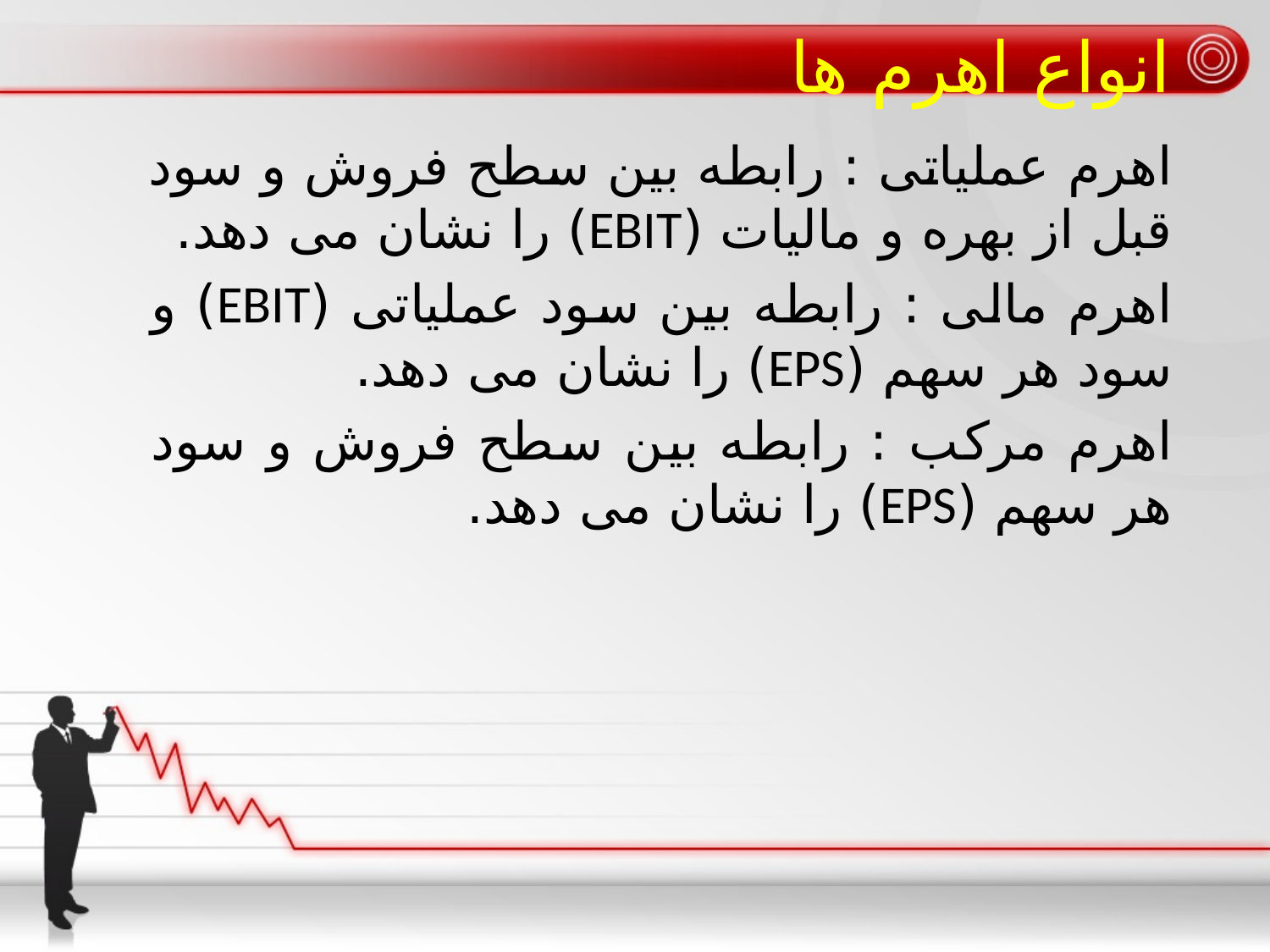

# انواع اهرم ها
اهرم عملیاتی : رابطه بین سطح فروش و سود قبل از بهره و مالیات (EBIT) را نشان می دهد.
اهرم مالی : رابطه بین سود عملیاتی (EBIT) و سود هر سهم (EPS) را نشان می دهد.
اهرم مرکب : رابطه بین سطح فروش و سود هر سهم (EPS) را نشان می دهد.